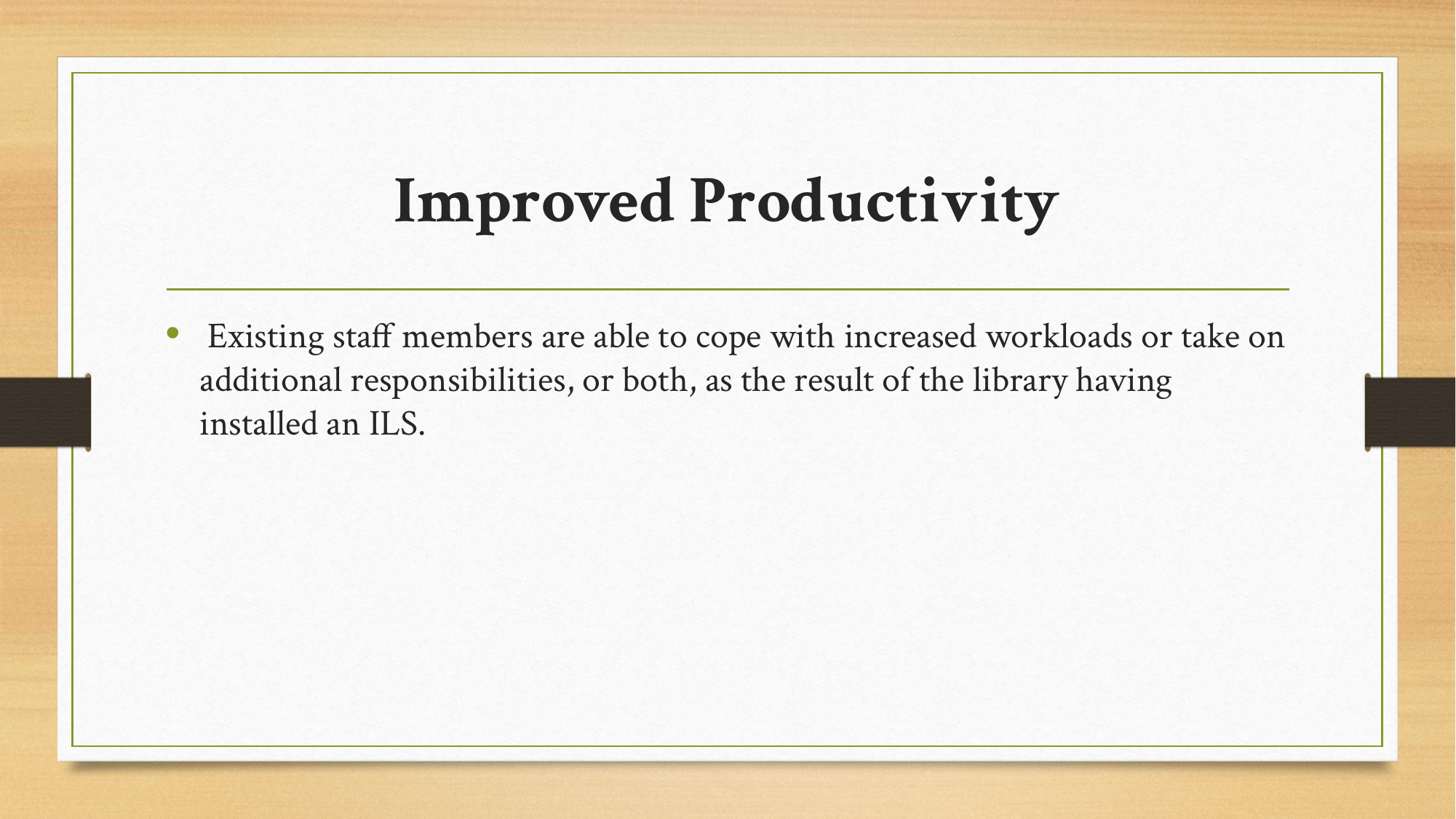

# Improved Productivity
 Existing staff members are able to cope with increased workloads or take on additional responsibilities, or both, as the result of the library having installed an ILS.